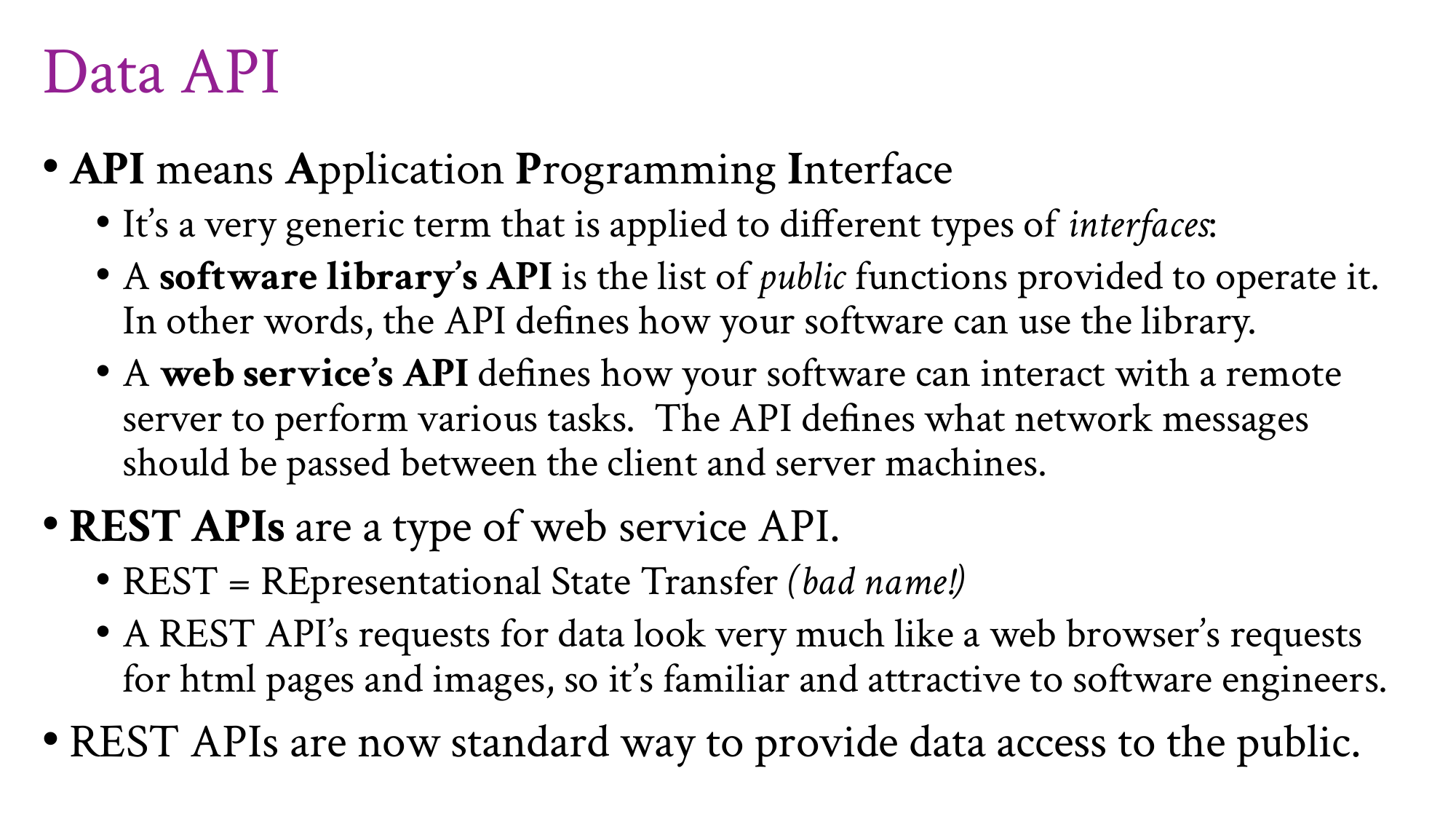

# Data API
API means Application Programming Interface
It’s a very generic term that is applied to different types of interfaces:
A software library’s API is the list of public functions provided to operate it.
In other words, the API defines how your software can use the library.
A web service’s API defines how your software can interact with a remote server to perform various tasks.  The API defines what network messages should be passed between the client and server machines.
REST APIs are a type of web service API.
REST = REpresentational State Transfer (bad name!)
A REST API’s requests for data look very much like a web browser’s requests for html pages and images, so it’s familiar and attractive to software engineers.
REST APIs are now standard way to provide data access to the public.